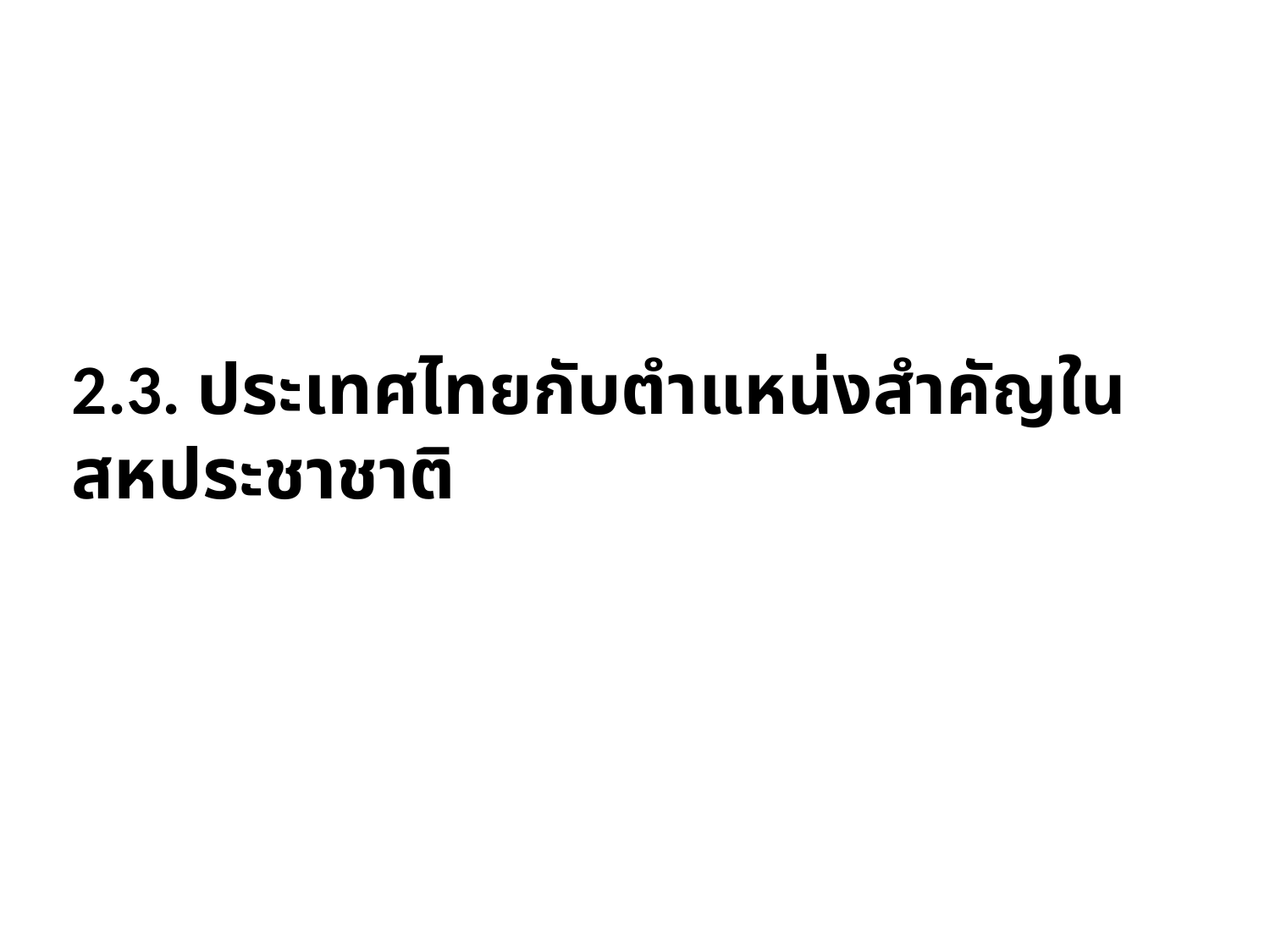

2.3. ประเทศไทยกับตำแหน่งสำคัญในสหประชาชาติ